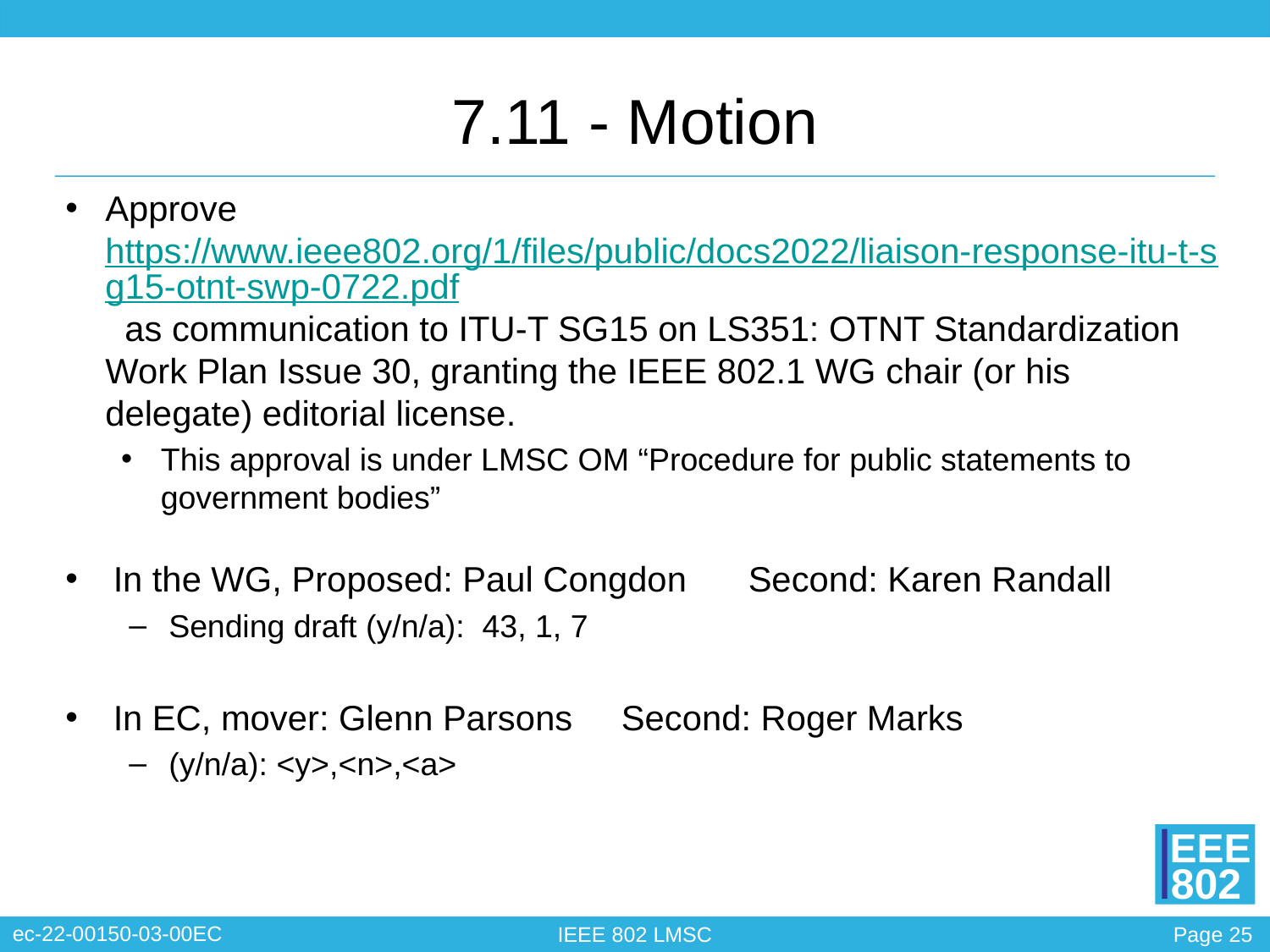

# 7.11 - Motion
Approve https://www.ieee802.org/1/files/public/docs2022/liaison-response-itu-t-sg15-otnt-swp-0722.pdf  as communication to ITU-T SG15 on LS351: OTNT Standardization Work Plan Issue 30, granting the IEEE 802.1 WG chair (or his delegate) editorial license.
This approval is under LMSC OM “Procedure for public statements to government bodies”

In the WG, Proposed: Paul Congdon	Second: Karen Randall
Sending draft (y/n/a):  43, 1, 7

In EC, mover: Glenn Parsons     Second: Roger Marks
(y/n/a): <y>,<n>,<a>